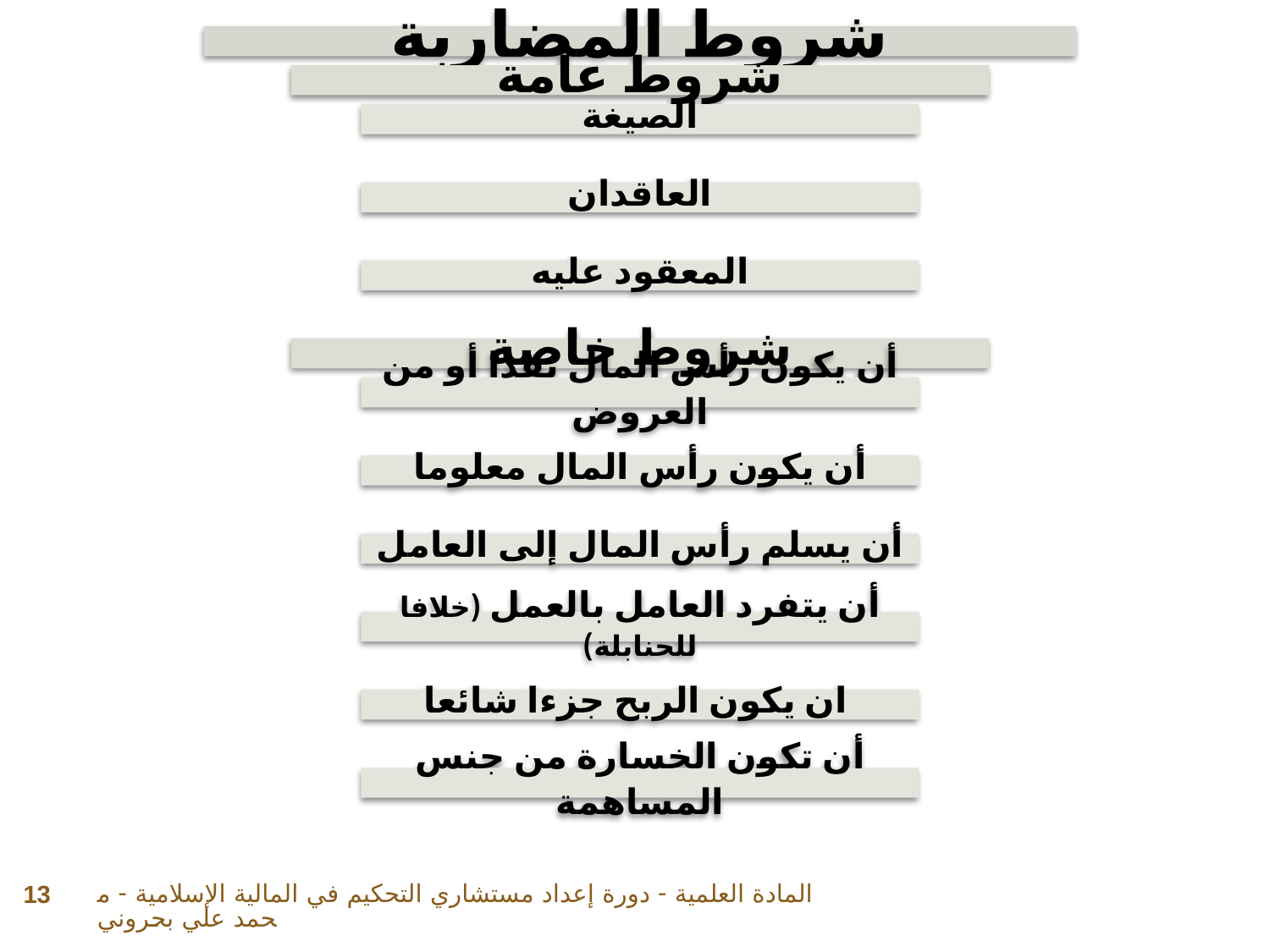

الصيغة
شروط المضاربة
العاقدان
المعقود عليه
أن يسلم رأس المال إلى العامل
شروط عامة
شروط خاصة
ان يكون الربح جزءا شائعا
المادة العلمية - دورة إعداد مستشاري التحكيم في المالية الإسلامية - محمد علي بحروني
13